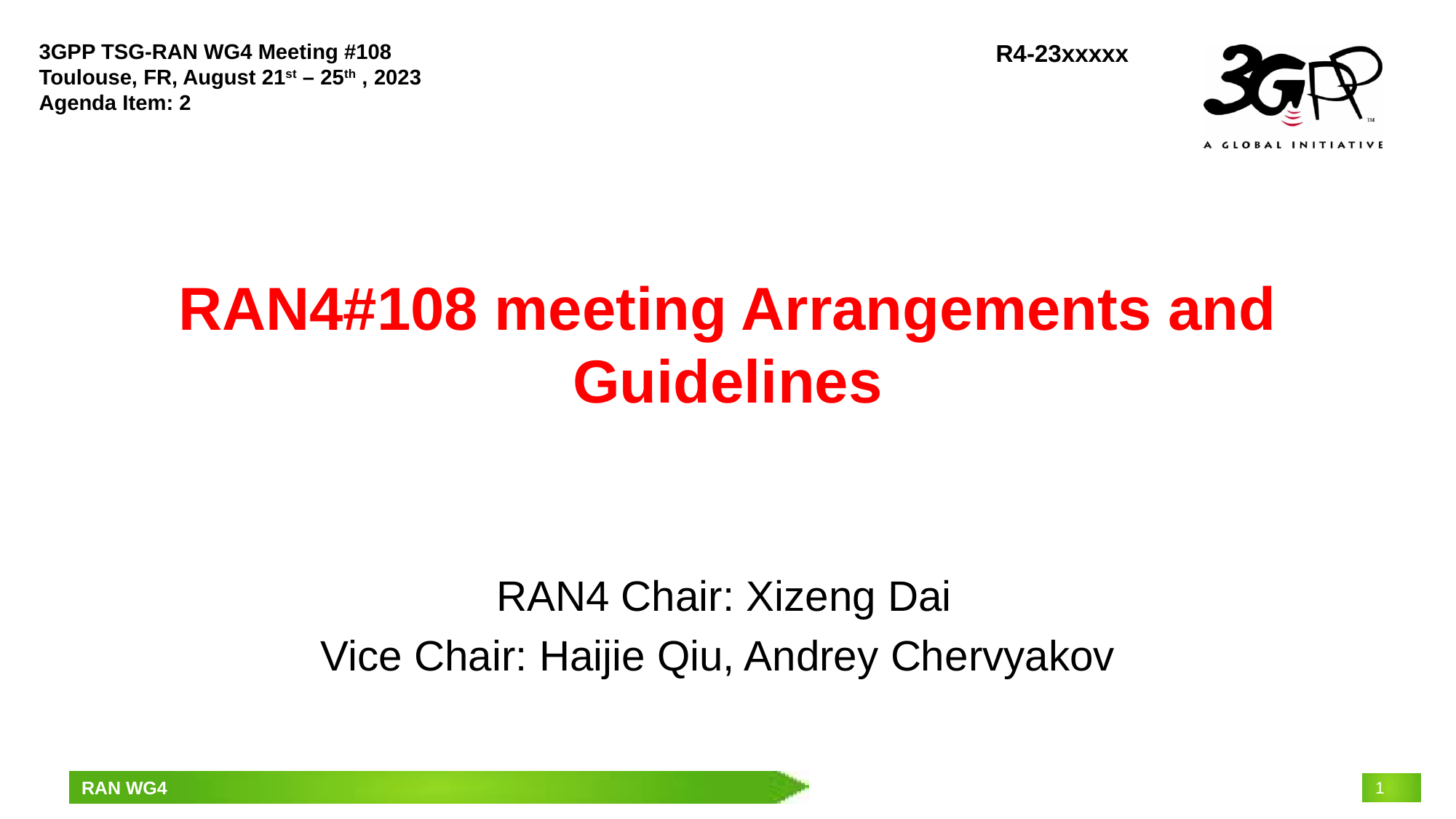

3GPP TSG-RAN WG4 Meeting #108
Toulouse, FR, August 21st – 25th , 2023
Agenda Item: 2
R4-23xxxxx
# RAN4#108 meeting Arrangements and Guidelines
RAN4 Chair: Xizeng Dai
Vice Chair: Haijie Qiu, Andrey Chervyakov